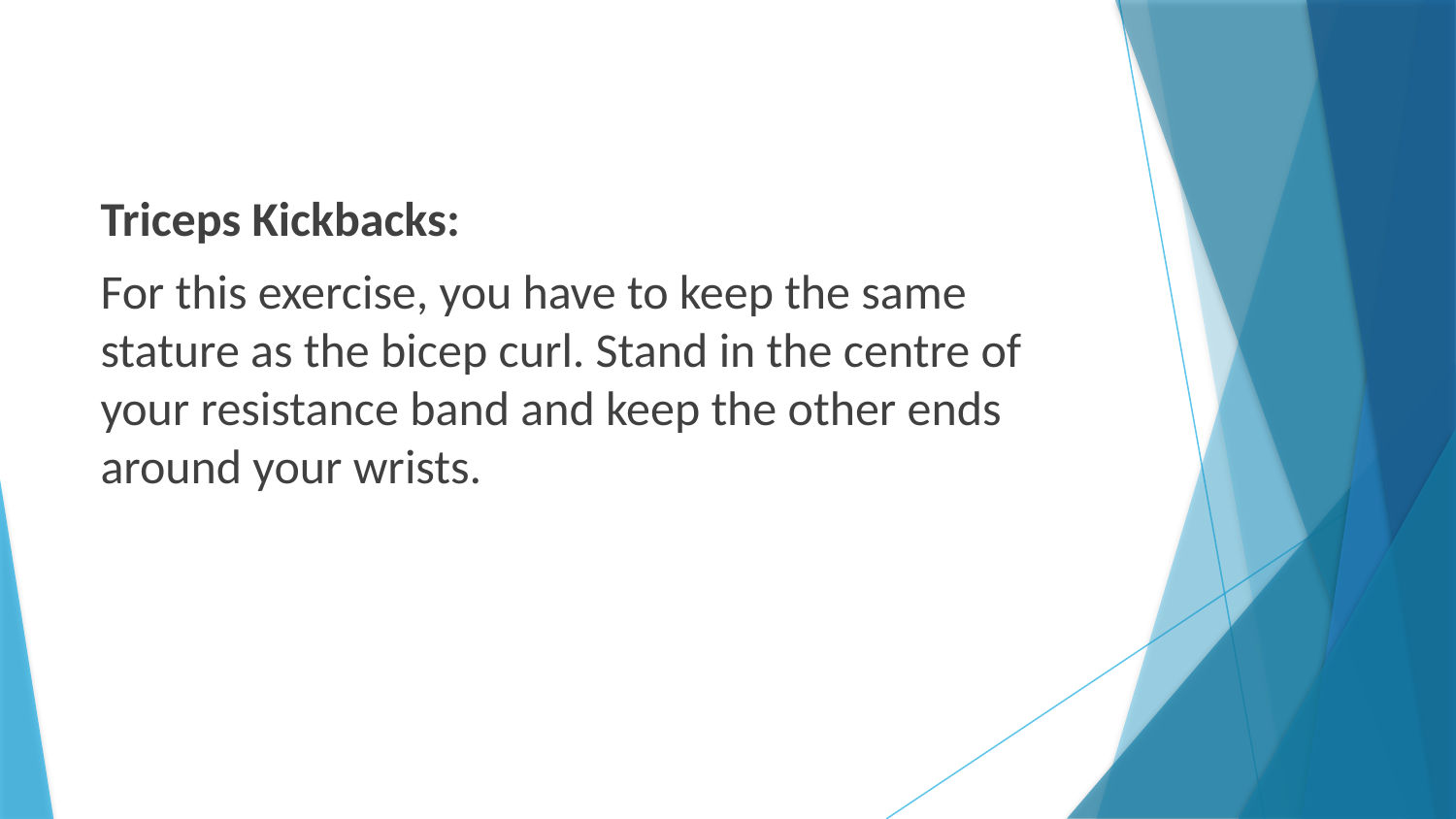

Triceps Kickbacks:
For this exercise, you have to keep the same stature as the bicep curl. Stand in the centre of your resistance band and keep the other ends around your wrists.